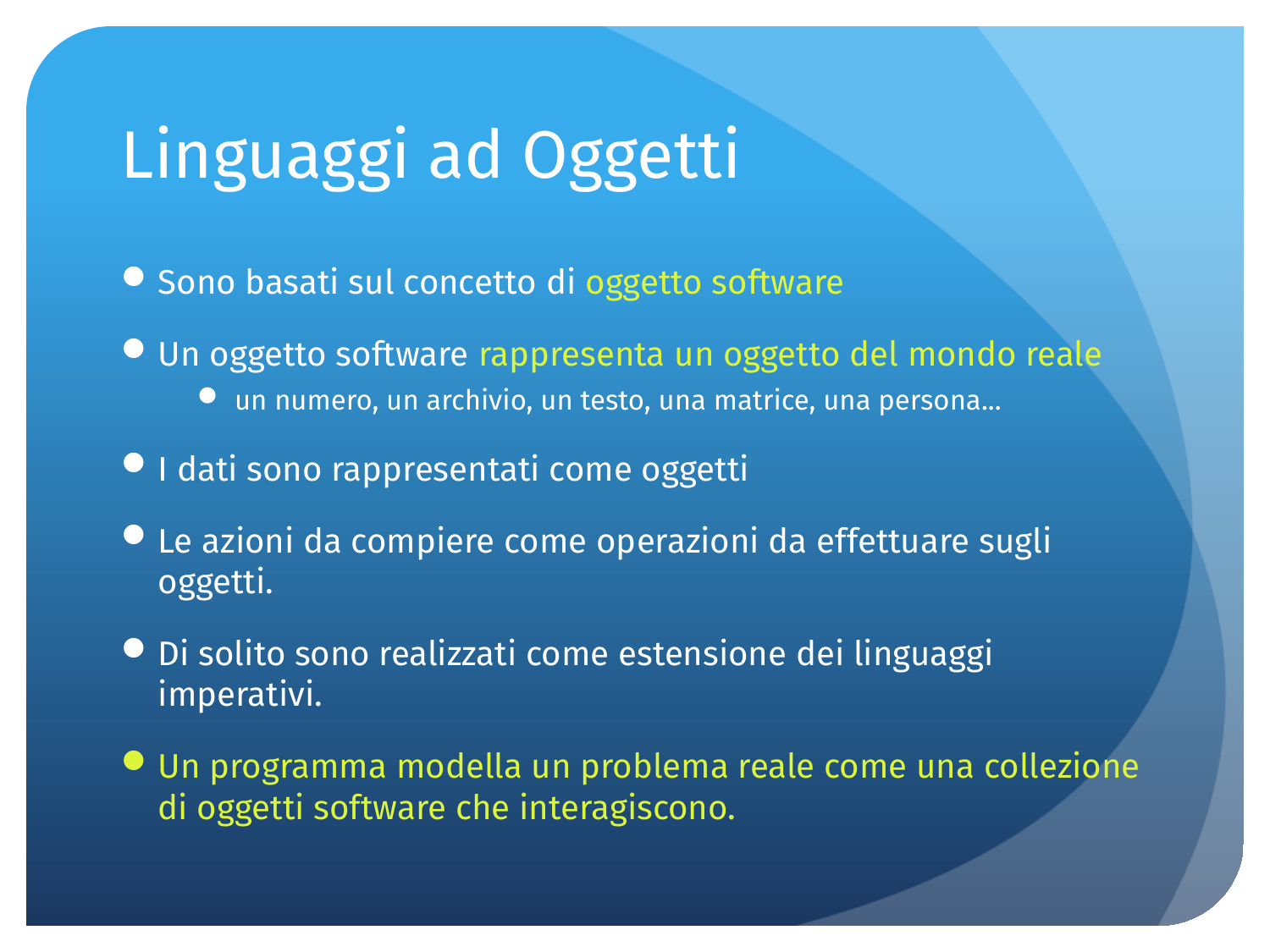

# Linguaggi ad Oggetti
Sono basati sul concetto di oggetto software
Un oggetto software rappresenta un oggetto del mondo reale
un numero, un archivio, un testo, una matrice, una persona...
I dati sono rappresentati come oggetti
Le azioni da compiere come operazioni da effettuare sugli oggetti.
Di solito sono realizzati come estensione dei linguaggi imperativi.
Un programma modella un problema reale come una collezione di oggetti software che interagiscono.